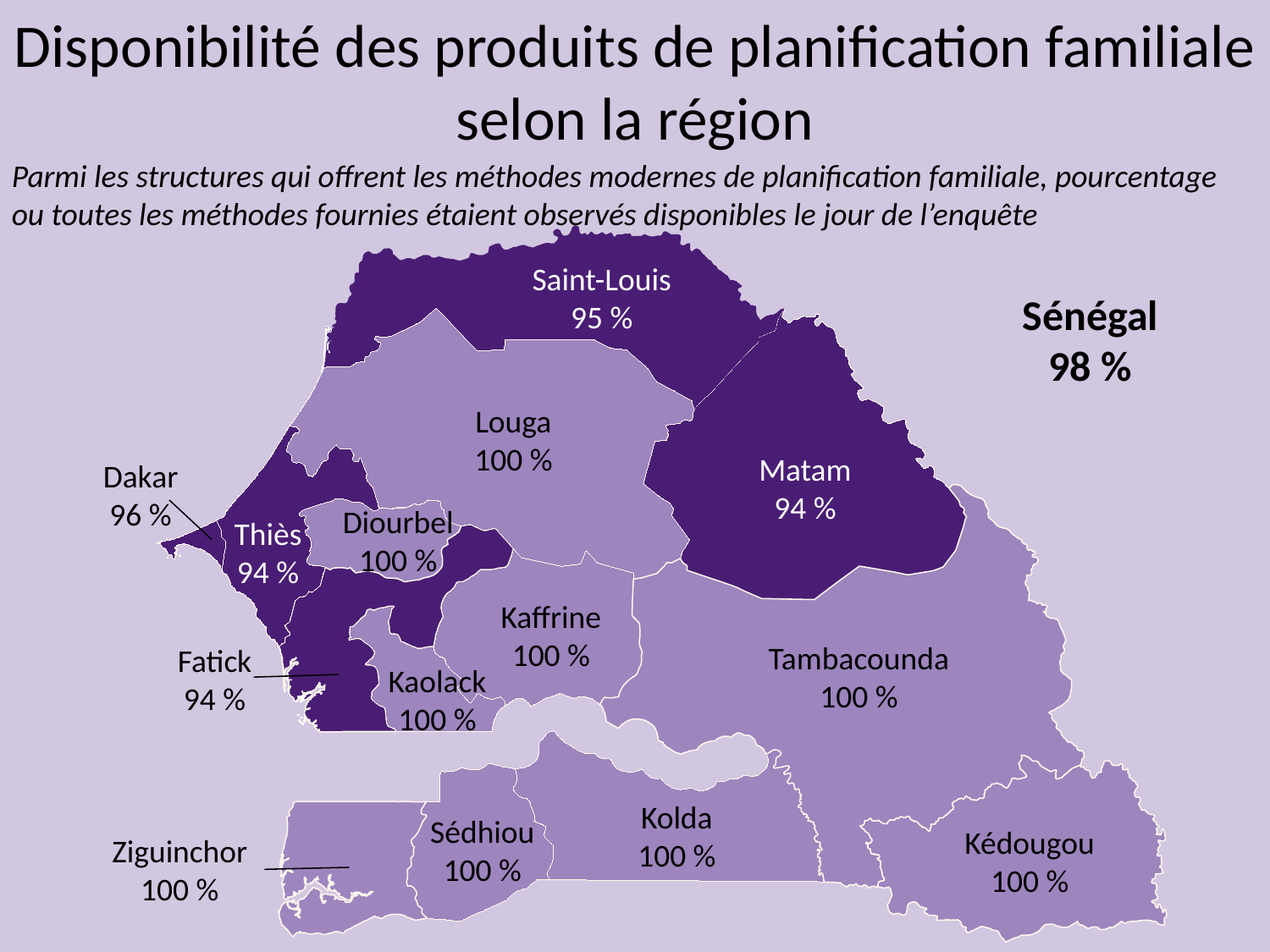

Disponibilité des produits de planification familiale selon la région
Parmi les structures qui offrent les méthodes modernes de planification familiale, pourcentage ou toutes les méthodes fournies étaient observés disponibles le jour de l’enquête

Saint-Louis
95 %
Sénégal
98 %
Louga
100 %
Matam
94 %
Dakar
96 %
Diourbel
100 %
Thiès
94 %
Kaffrine
100 %
Tambacounda
100 %
Fatick
94 %
Kaolack
100 %
Kolda
100 %
Sédhiou
100 %
Kédougou
100 %
Ziguinchor
100 %